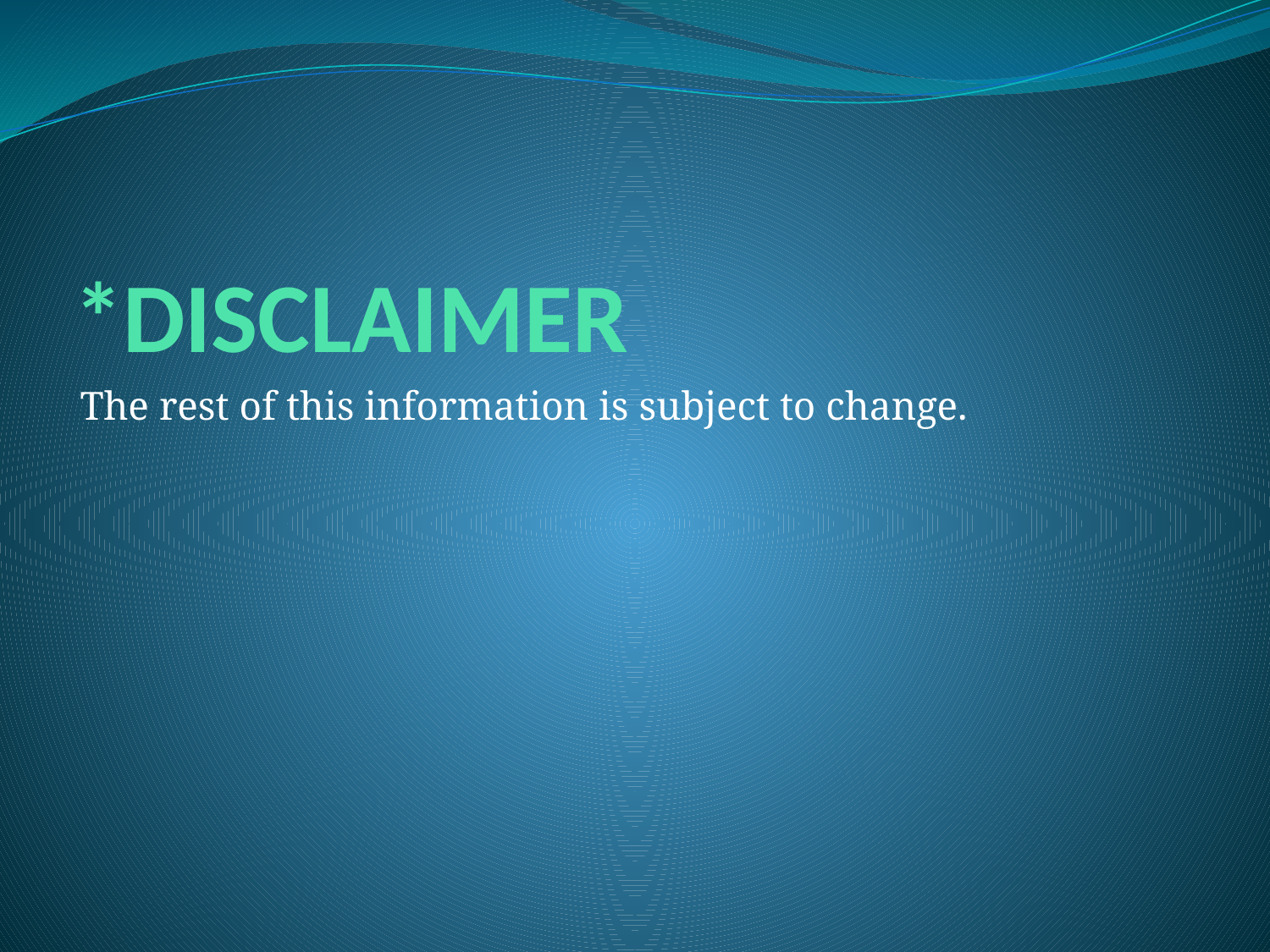

# *DISCLAIMER
The rest of this information is subject to change.